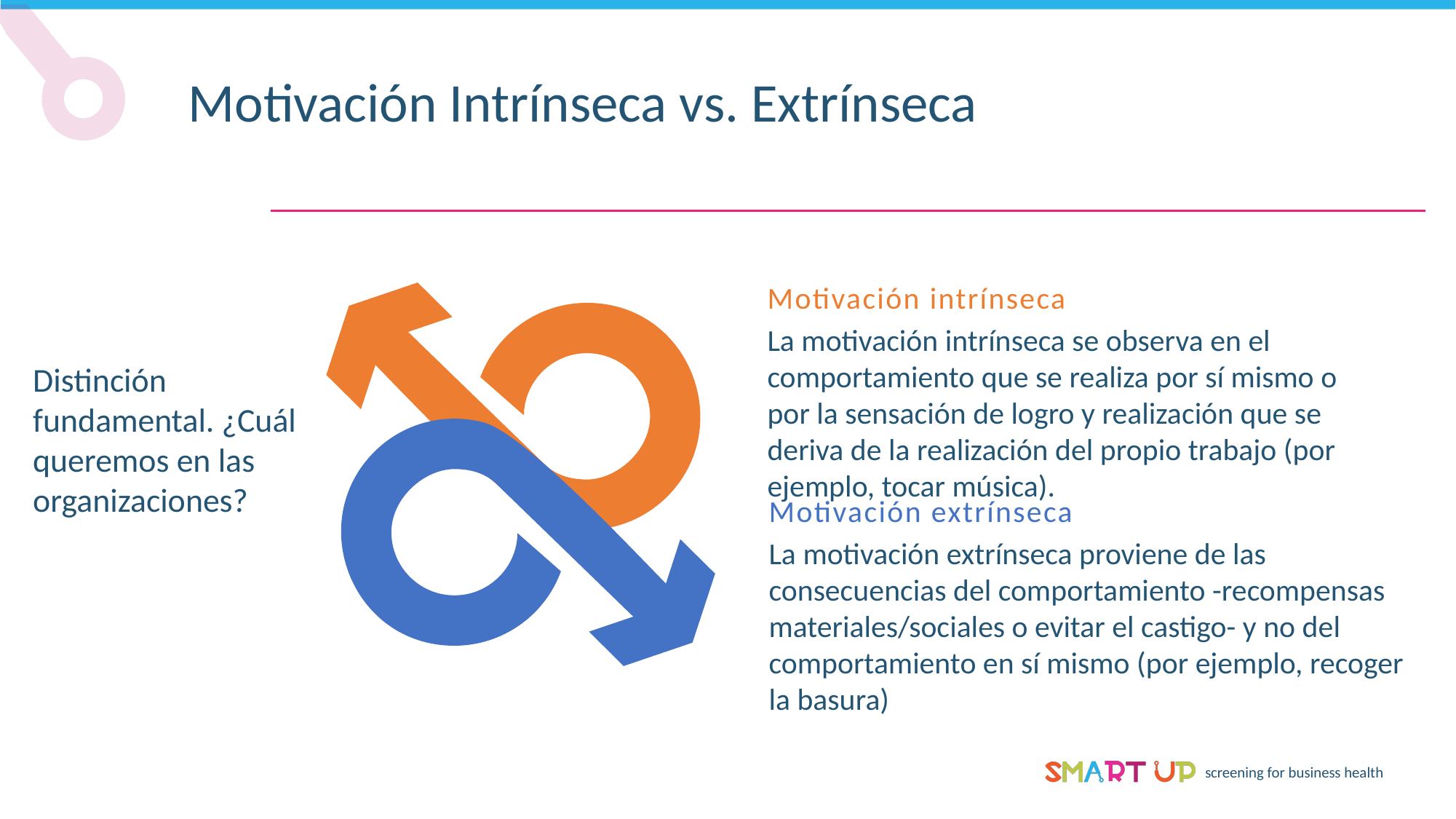

Motivación Intrínseca vs. Extrínseca

Distinción fundamental. ¿Cuál queremos en las organizaciones?

Motivación intrínseca
La motivación intrínseca se observa en el comportamiento que se realiza por sí mismo o por la sensación de logro y realización que se deriva de la realización del propio trabajo (por ejemplo, tocar música).

Motivación extrínseca
La motivación extrínseca proviene de las consecuencias del comportamiento -recompensas materiales/sociales o evitar el castigo- y no del comportamiento en sí mismo (por ejemplo, recoger la basura)